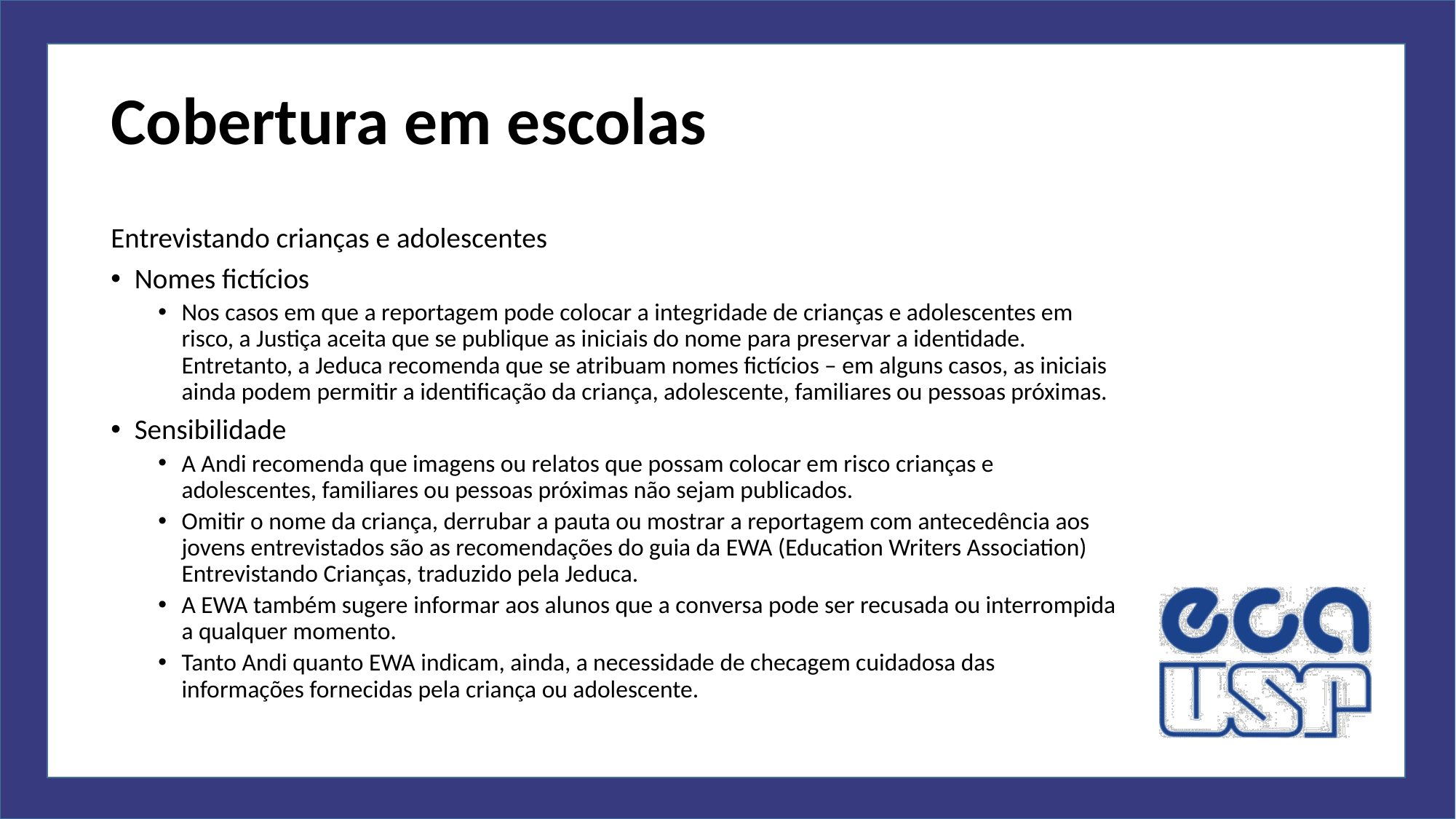

# Cobertura em escolas
Entrevistando crianças e adolescentes
Nomes fictícios
Nos casos em que a reportagem pode colocar a integridade de crianças e adolescentes em risco, a Justiça aceita que se publique as iniciais do nome para preservar a identidade. Entretanto, a Jeduca recomenda que se atribuam nomes fictícios – em alguns casos, as iniciais ainda podem permitir a identificação da criança, adolescente, familiares ou pessoas próximas.
Sensibilidade
A Andi recomenda que imagens ou relatos que possam colocar em risco crianças e adolescentes, familiares ou pessoas próximas não sejam publicados.
Omitir o nome da criança, derrubar a pauta ou mostrar a reportagem com antecedência aos jovens entrevistados são as recomendações do guia da EWA (Education Writers Association) Entrevistando Crianças, traduzido pela Jeduca.
A EWA também sugere informar aos alunos que a conversa pode ser recusada ou interrompida a qualquer momento.
Tanto Andi quanto EWA indicam, ainda, a necessidade de checagem cuidadosa das informações fornecidas pela criança ou adolescente.